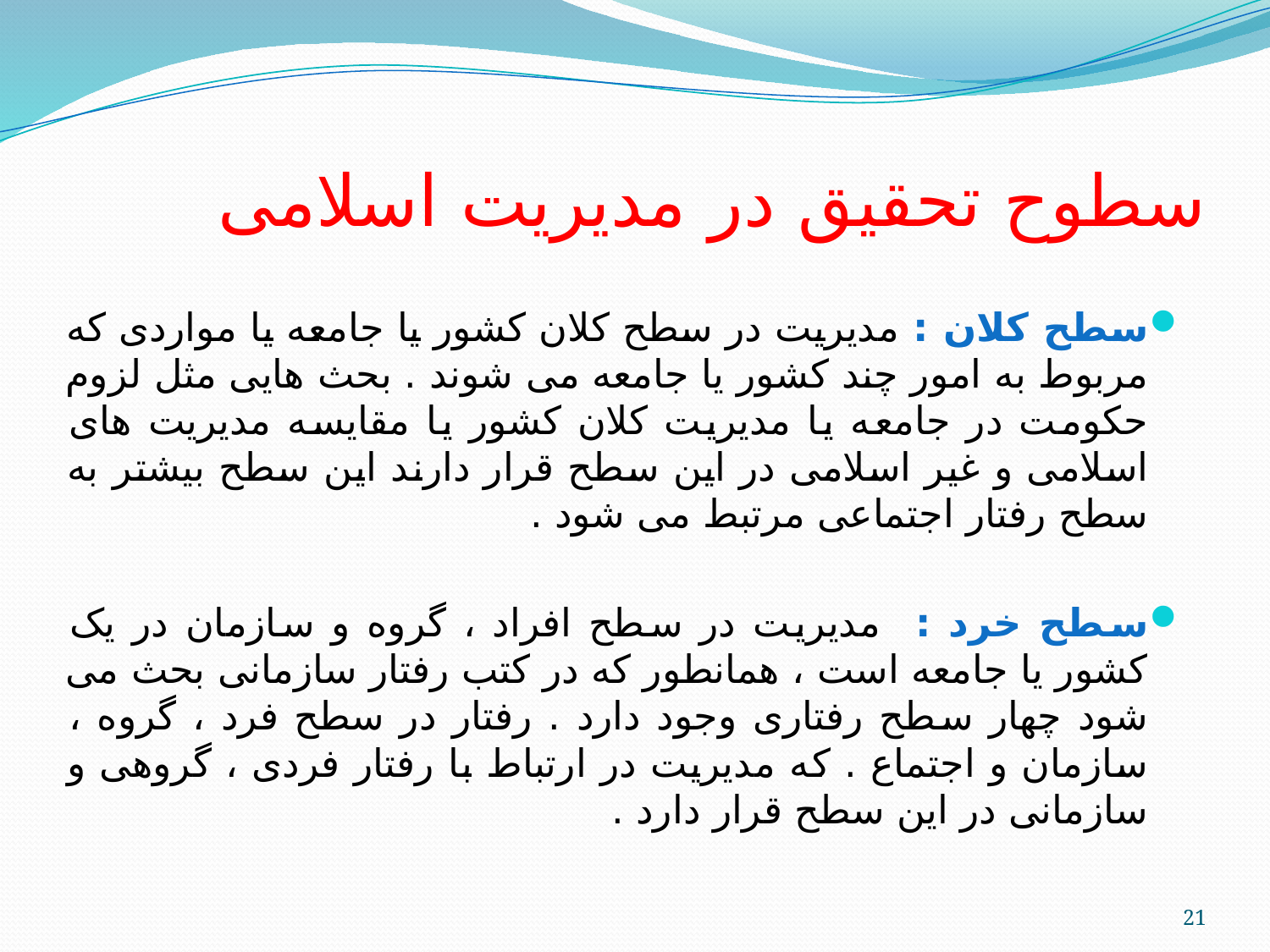

# سطوح تحقیق در مدیریت اسلامی
سطح کلان : مدیریت در سطح کلان کشور یا جامعه یا مواردی که مربوط به امور چند کشور یا جامعه می شوند . بحث هایی مثل لزوم حکومت در جامعه یا مدیریت کلان کشور یا مقایسه مدیریت های اسلامی و غیر اسلامی در این سطح قرار دارند این سطح بیشتر به سطح رفتار اجتماعی مرتبط می شود .

سطح خرد :  مدیریت در سطح افراد ، گروه و سازمان در یک کشور یا جامعه است ، همانطور که در کتب رفتار سازمانی بحث می شود چهار سطح رفتاری وجود دارد . رفتار در سطح فرد ، گروه ، سازمان و اجتماع . که مدیریت در ارتباط با رفتار فردی ، گروهی و سازمانی در این سطح قرار دارد .
21